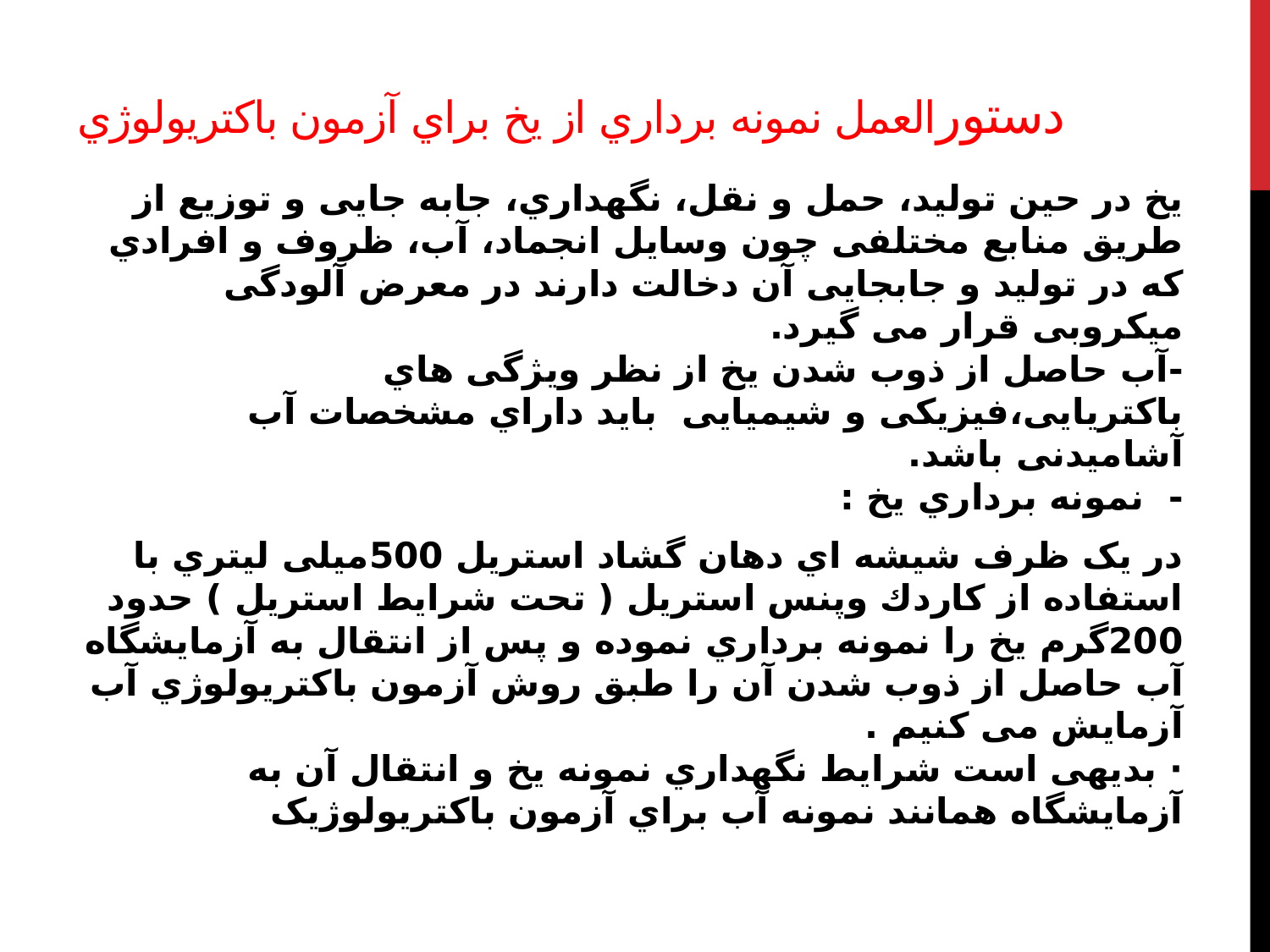

# دستورالعمل نمونه برداري از یخ براي آزمون باکتریولوژي
یخ در حین تولید، حمل و نقل، نگهداري، جابه جایی و توزیع از طریق منابع مختلفی چون وسایل انجماد، آب، ظروف و افرادي که در تولید و جابجایی آن دخالت دارند در معرض آلودگی میکروبی قرار می گیرد.
-آب حاصل از ذوب شدن یخ از نظر ویژگی هاي باکتریایی،فیزیکی و شیمیایی  باید داراي مشخصات آب آشامیدنی باشد.
-  نمونه برداري یخ :
در یک ظرف شیشه اي دهان گشاد استریل 500میلی لیتري با استفاده از کاردك وپنس استریل ( تحت شرایط استریل ) حدود 200گرم یخ را نمونه برداري نموده و پس از انتقال به آزمایشگاه آب حاصل از ذوب شدن آن را طبق روش آزمون باکتریولوژي آب آزمایش می کنیم .
· بدیهی است شرایط نگهداري نمونه یخ و انتقال آن به آزمایشگاه همانند نمونه آب براي آزمون باکتریولوژیک